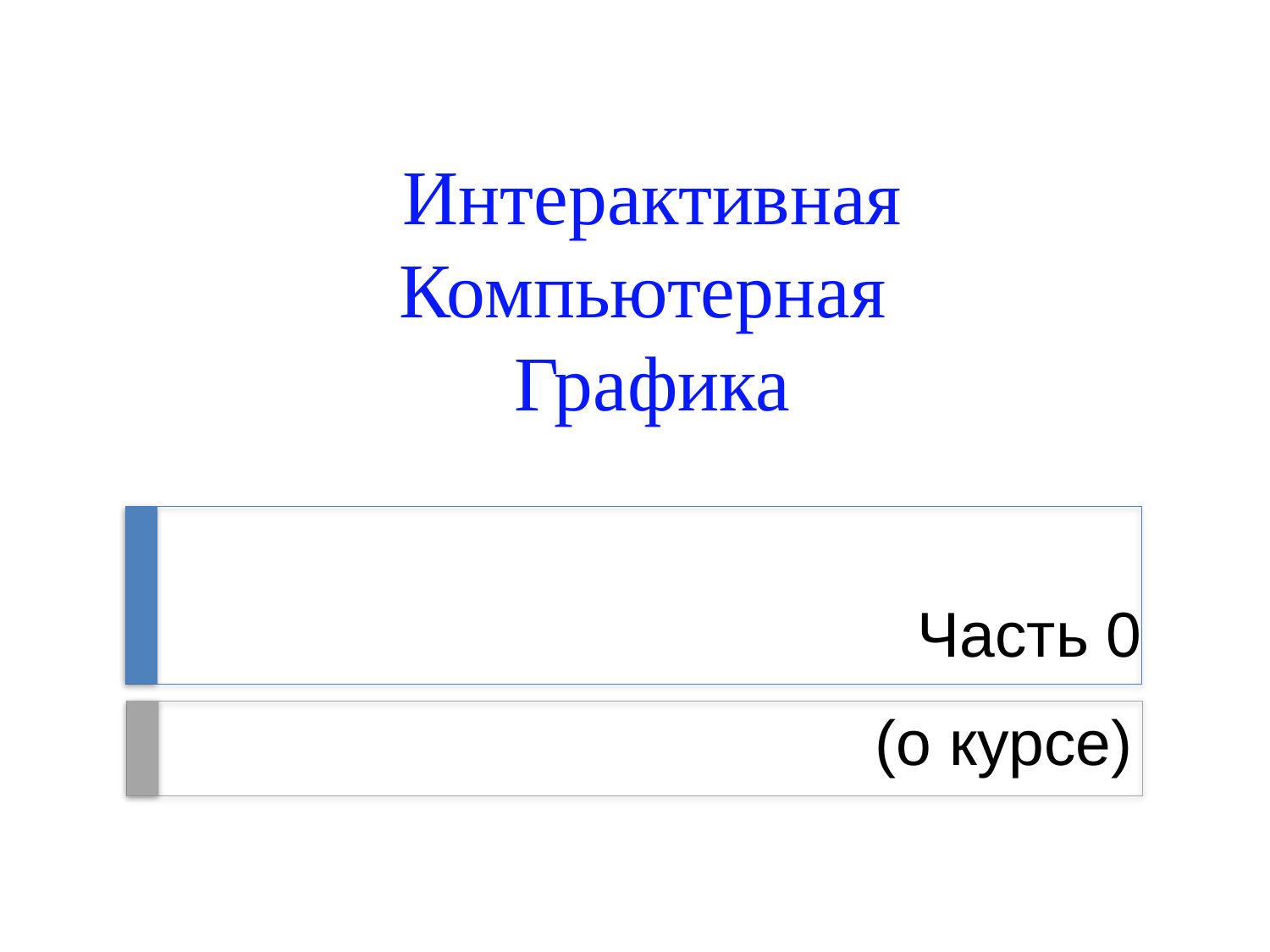

Интерактивная
Компьютерная
Графика
Часть 0
# (о курсе)